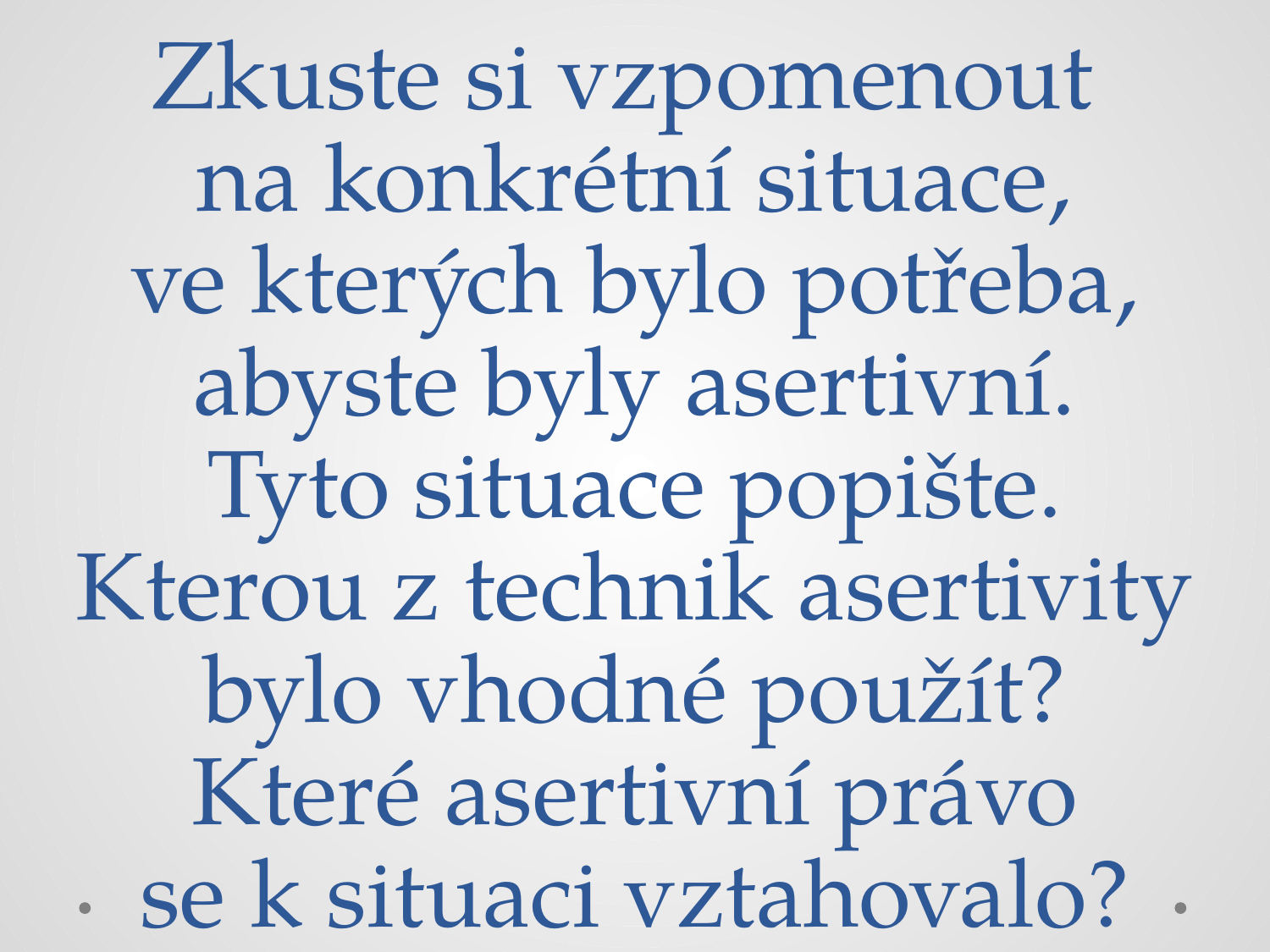

# Zkuste si vzpomenout na konkrétní situace, ve kterých bylo potřeba, abyste byly asertivní. Tyto situace popište. Kterou z technik asertivity bylo vhodné použít? Které asertivní právo se k situaci vztahovalo?